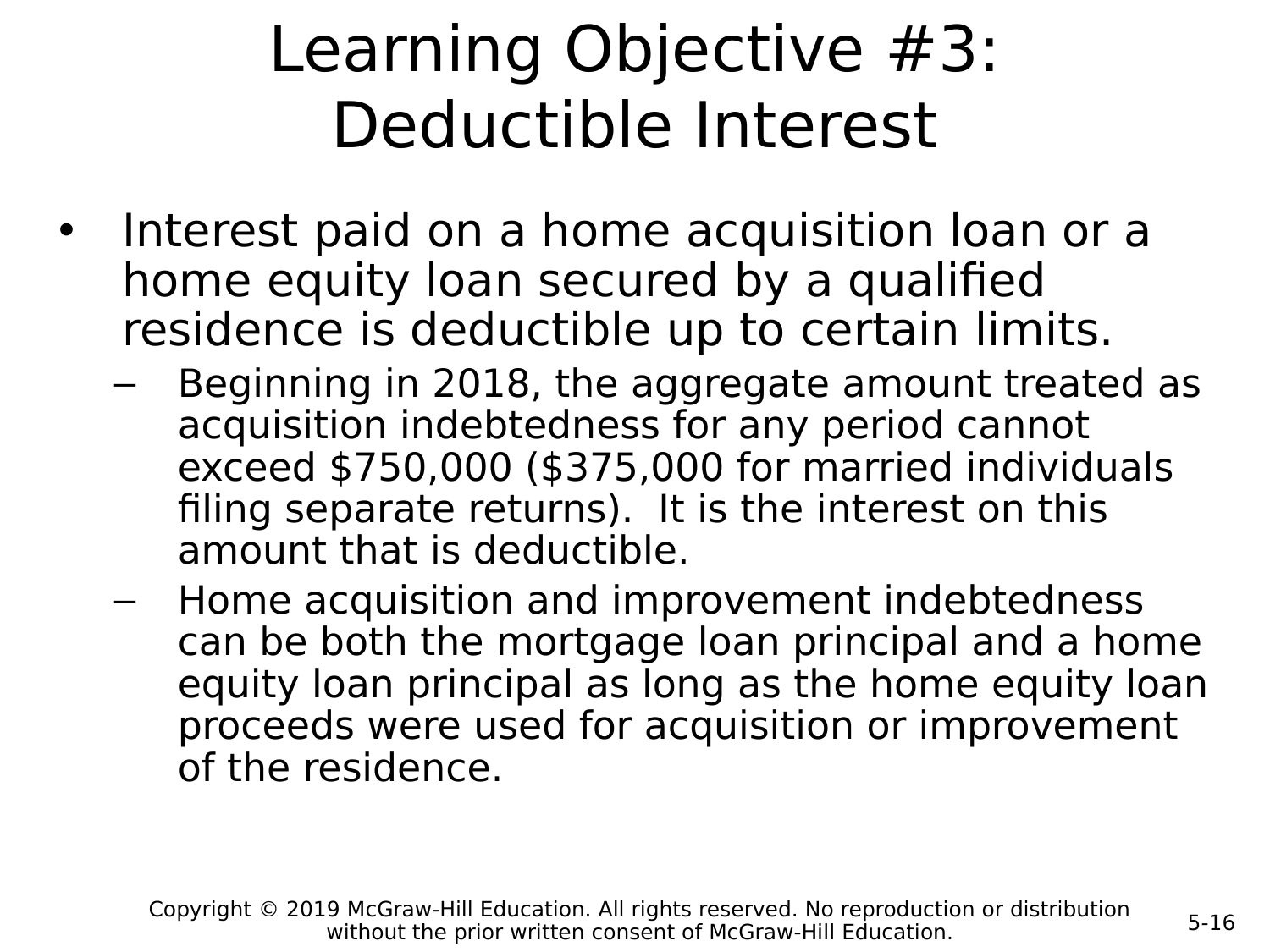

# Learning Objective #3: Deductible Interest
Interest paid on a home acquisition loan or a home equity loan secured by a qualified residence is deductible up to certain limits.
Beginning in 2018, the aggregate amount treated as acquisition indebtedness for any period cannot exceed $750,000 ($375,000 for married individuals filing separate returns).  It is the interest on this amount that is deductible.
Home acquisition and improvement indebtedness can be both the mortgage loan principal and a home equity loan principal as long as the home equity loan proceeds were used for acquisition or improvement of the residence.